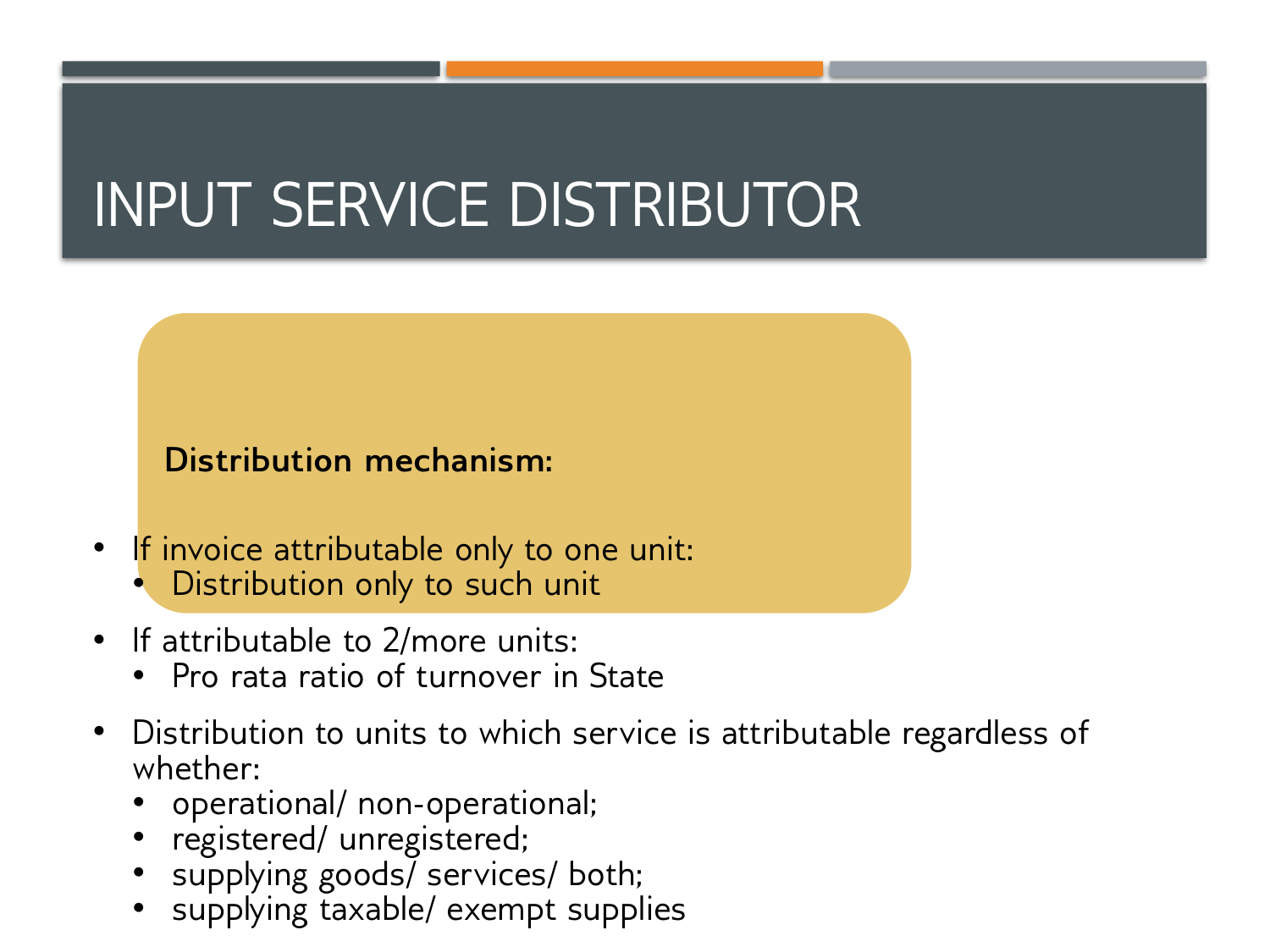

# Input service distributor
Distribution mechanism:
If invoice attributable only to one unit:
If attributable to 2/more units:
Distribution to units to which service is attributable regardless of whether:
Distribution only to such unit
Pro rata ratio of turnover in State
operational/ non-operational;
registered/ unregistered;
supplying goods/ services/ both;
supplying taxable/ exempt supplies